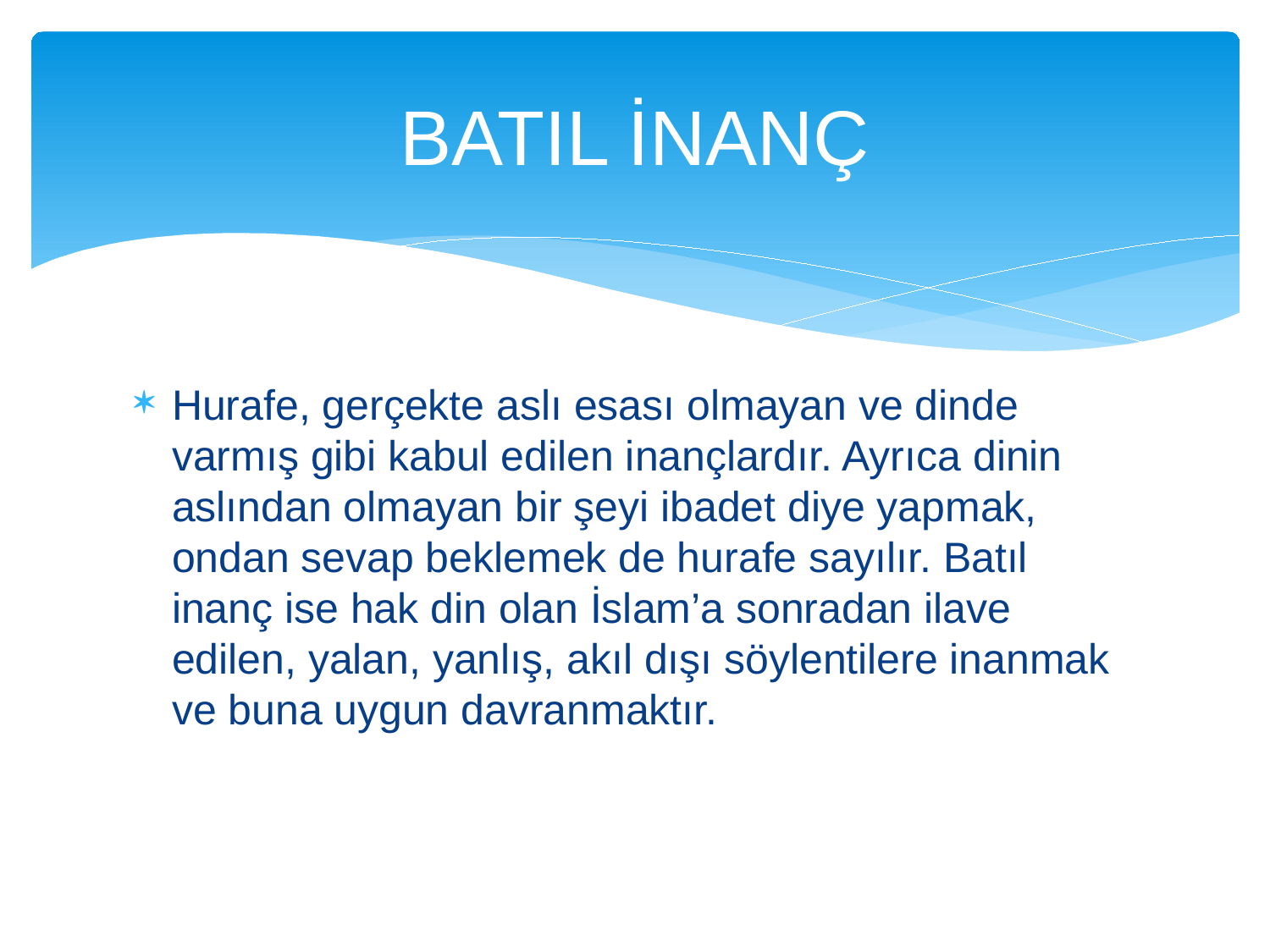

# BATIL İNANÇ
Hurafe, gerçekte aslı esası olmayan ve dinde varmış gibi kabul edilen inançlardır. Ayrıca dinin aslından olmayan bir şeyi ibadet diye yapmak, ondan sevap beklemek de hurafe sayılır. Batıl inanç ise hak din olan İslam’a sonradan ilave edilen, yalan, yanlış, akıl dışı söylentilere inanmak ve buna uygun davranmaktır.